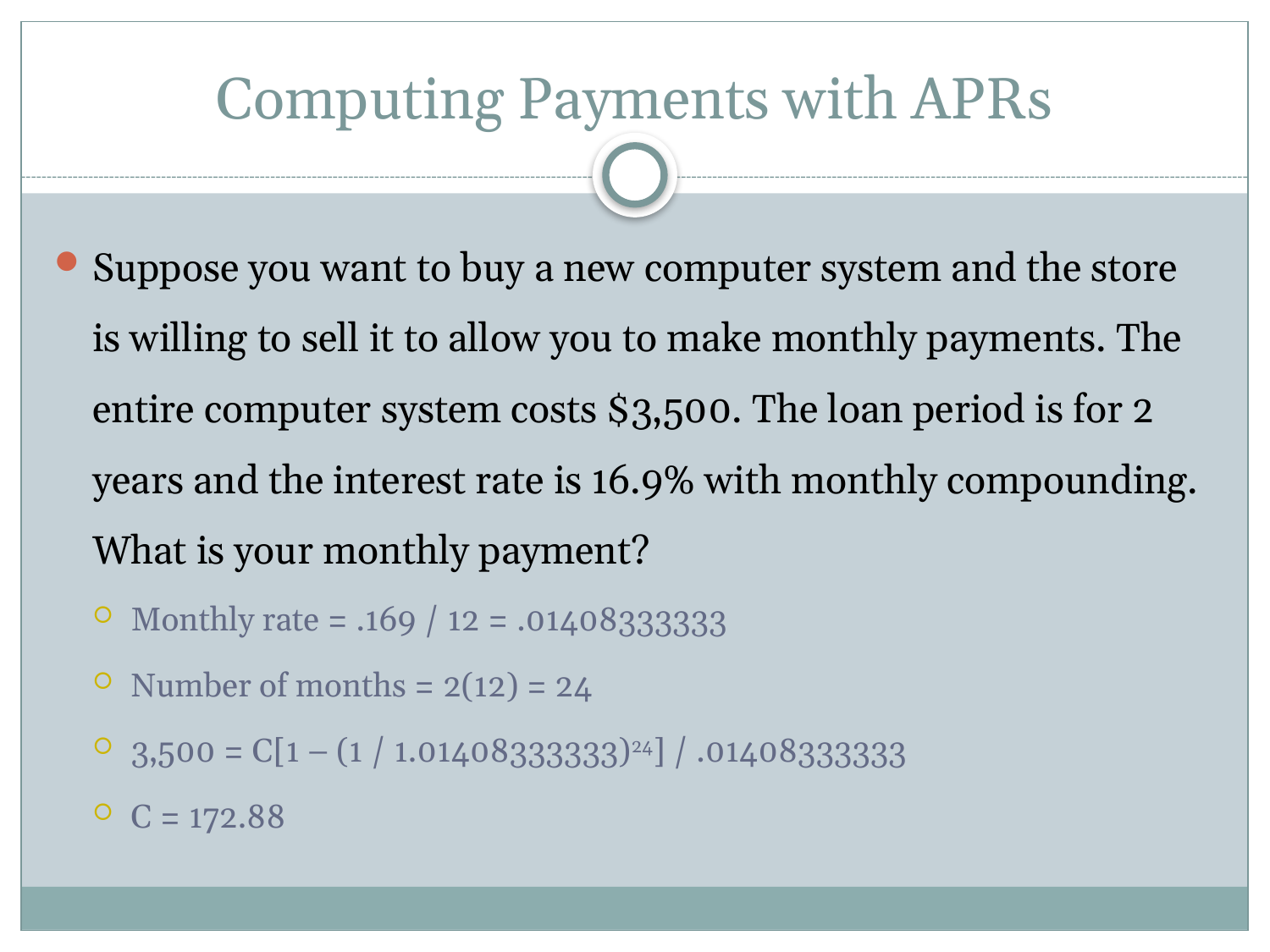

# Computing Payments with APRs
Suppose you want to buy a new computer system and the store is willing to sell it to allow you to make monthly payments. The entire computer system costs $3,500. The loan period is for 2 years and the interest rate is 16.9% with monthly compounding. What is your monthly payment?
Monthly rate = .169 / 12 = .01408333333
Number of months = 2(12) = 24
3,500 = C[1 – (1 / 1.01408333333)24] / .01408333333
C = 172.88